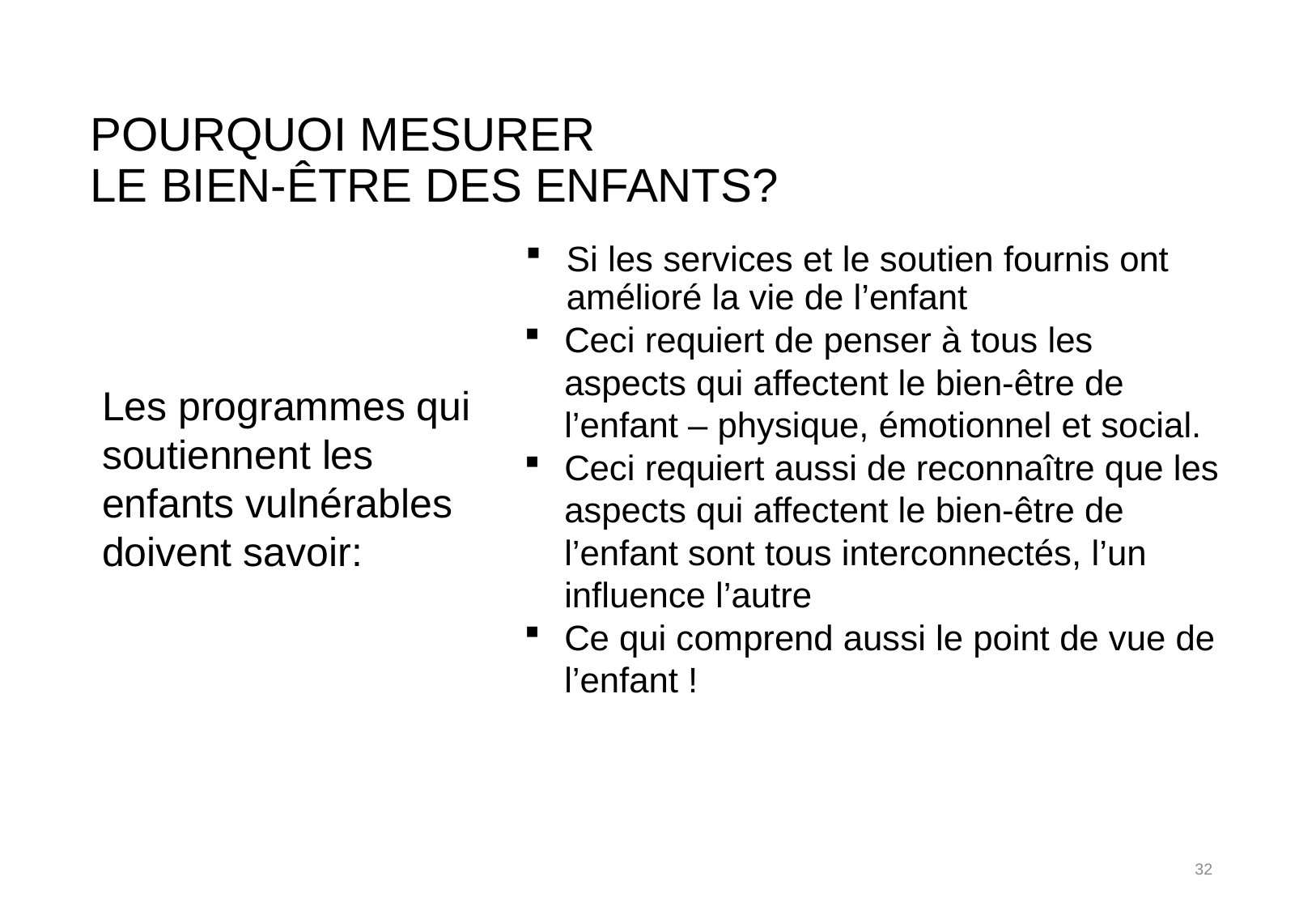

# Pourquoi mesurer le bien-être des enfants?
Les programmes qui soutiennent les enfants vulnérables doivent savoir:
Si les services et le soutien fournis ont amélioré la vie de l’enfant
Ceci requiert de penser à tous les aspects qui affectent le bien-être de l’enfant – physique, émotionnel et social.
Ceci requiert aussi de reconnaître que les aspects qui affectent le bien-être de l’enfant sont tous interconnectés, l’un influence l’autre
Ce qui comprend aussi le point de vue de l’enfant !
32